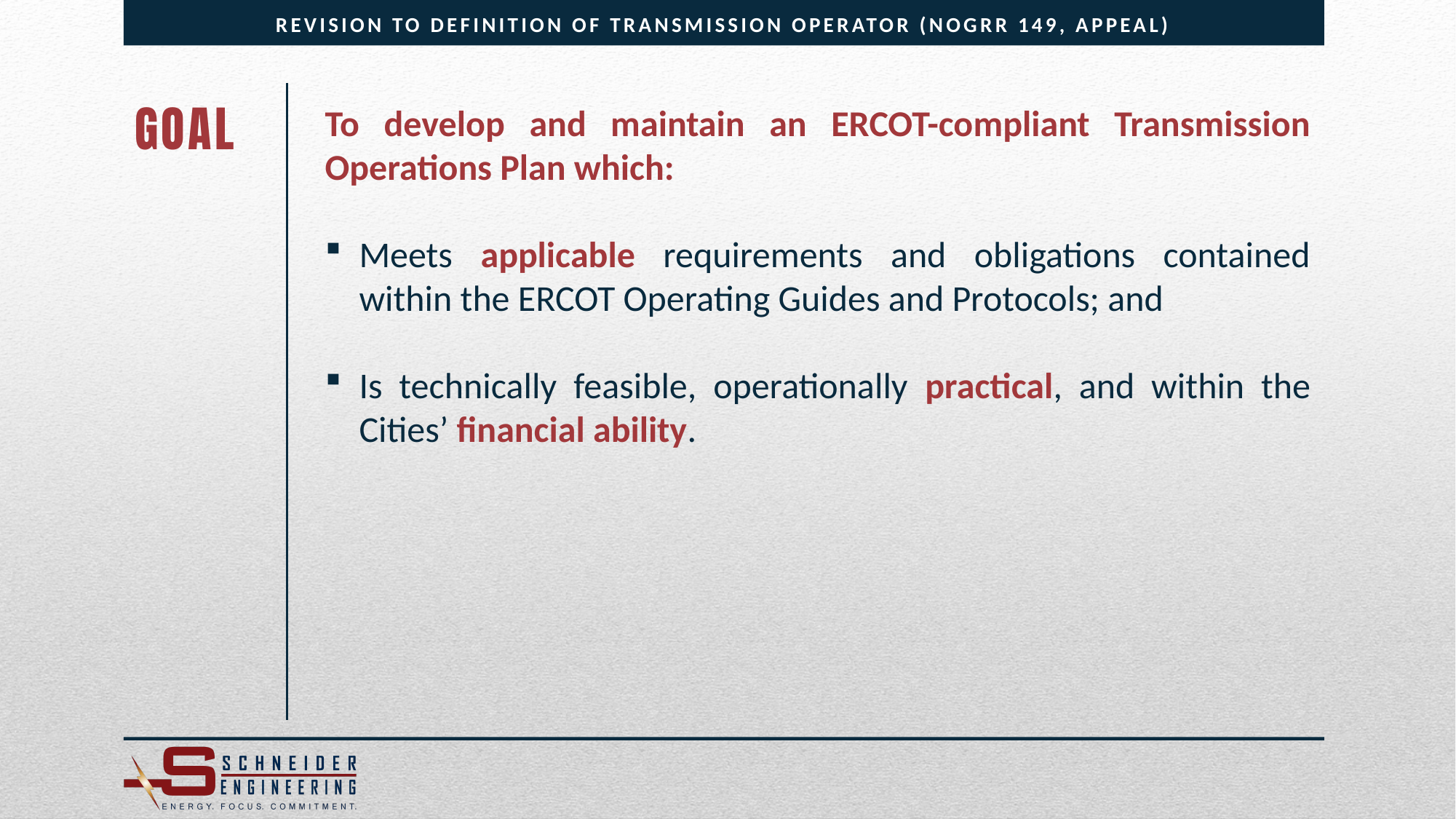

Revision to Definition of Transmission Operator (NOGRR 149, Appeal)

To develop and maintain an ERCOT-compliant Transmission Operations Plan which:

Meets applicable requirements and obligations contained within the ERCOT Operating Guides and Protocols; and

Is technically feasible, operationally practical, and within the Cities’ financial ability.
GOAL